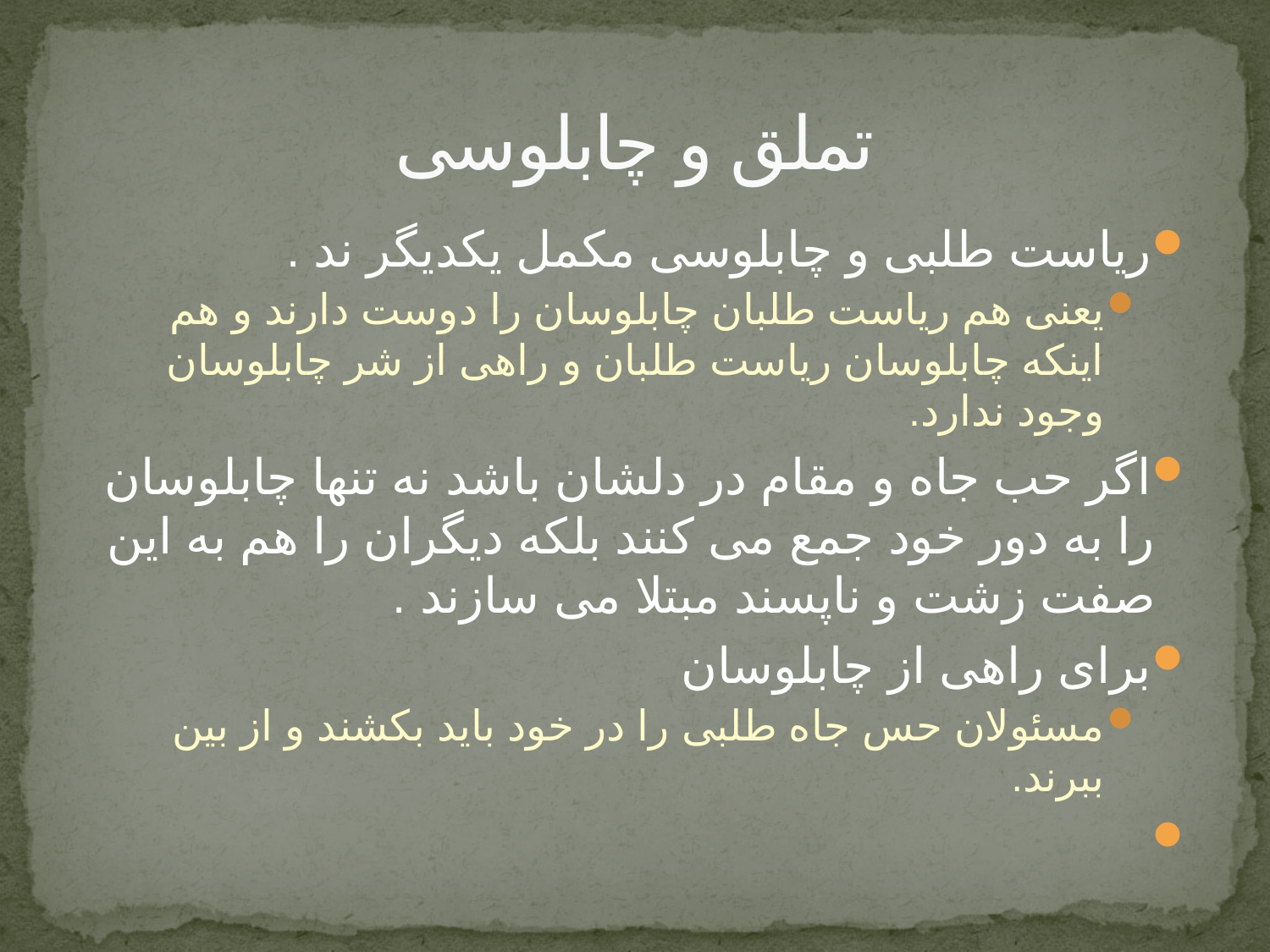

# تملق و چابلوسی
ریاست طلبی و چابلوسی مکمل یکدیگر ند .
یعنی هم ریاست طلبان چابلوسان را دوست دارند و هم اینکه چابلوسان ریاست طلبان و راهی از شر چابلوسان وجود ندارد.
اگر حب جاه و مقام در دلشان باشد نه تنها چابلوسان را به دور خود جمع می کنند بلکه دیگران را هم به این صفت زشت و ناپسند مبتلا می سازند .
برای راهی از چابلوسان
مسئولان حس جاه طلبی را در خود باید بکشند و از بین ببرند.